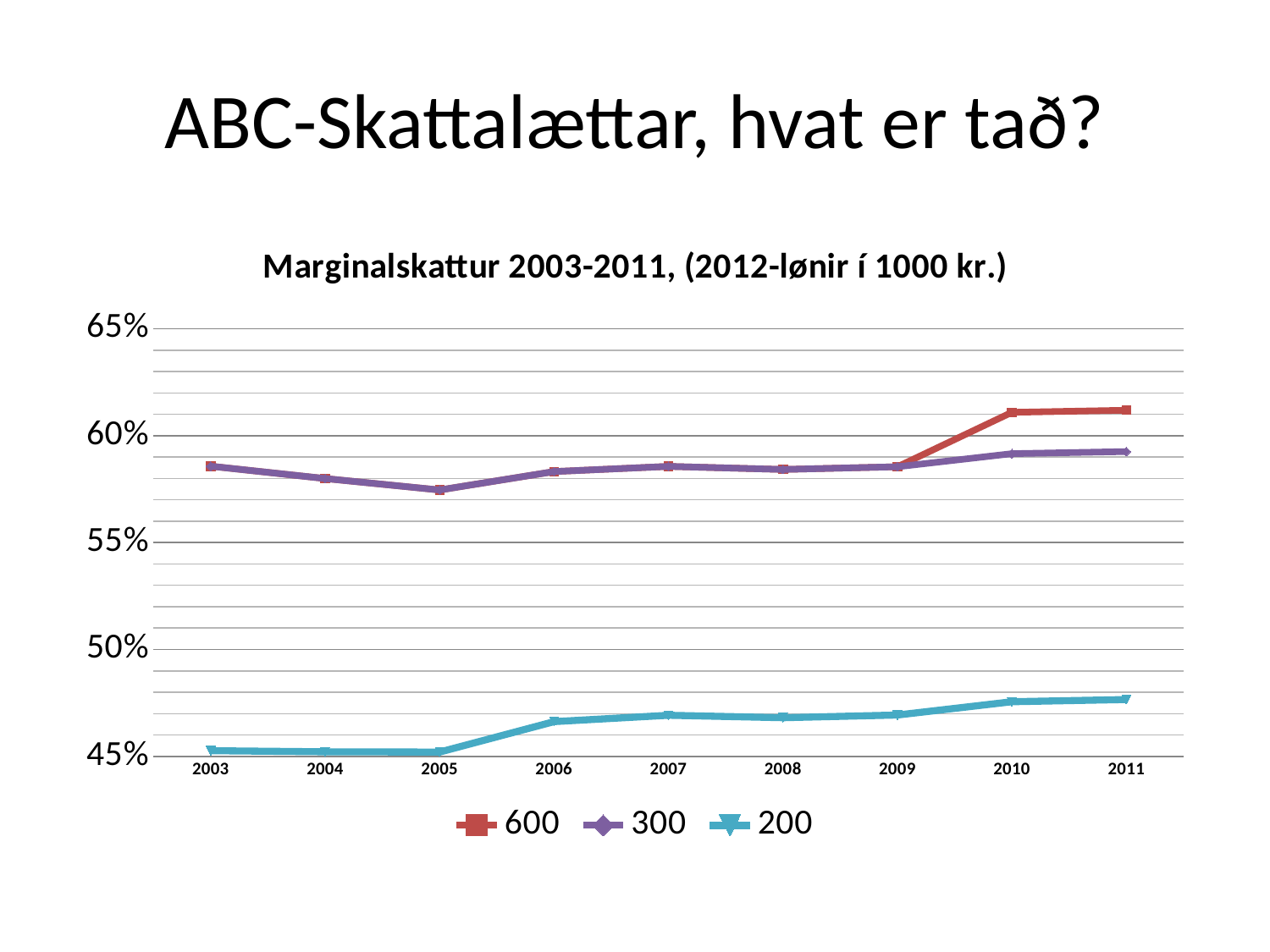

# ABC-Skattalættar, hvat er tað?

### Chart: Marginalskattur 2003-2011, (2012-lønir í 1000 kr.)

| Category | 600 | 300 | 200 |
|---|---|---|---|
| 2003 | 0.5857142857142859 | 0.5857142857142859 | 0.45270935960591135 |
| 2004 | 0.5799508599508599 | 0.5799508599508599 | 0.45218673218673217 |
| 2005 | 0.574607843137255 | 0.574607843137255 | 0.45205882352941185 |
| 2006 | 0.5832196452933152 | 0.5832196452933152 | 0.4662833755603196 |
| 2007 | 0.5856283941039566 | 0.5856283941039566 | 0.4692591155934834 |
| 2008 | 0.5842120537873657 | 0.5842120537873657 | 0.46812421398858467 |
| 2009 | 0.5854696720518525 | 0.5854696720518525 | 0.46938183225307145 |
| 2010 | 0.6109017106407655 | 0.5915724364550111 | 0.47559679134048516 |
| 2011 | 0.6118840579710145 | 0.5925603864734299 | 0.4766183574879227 |